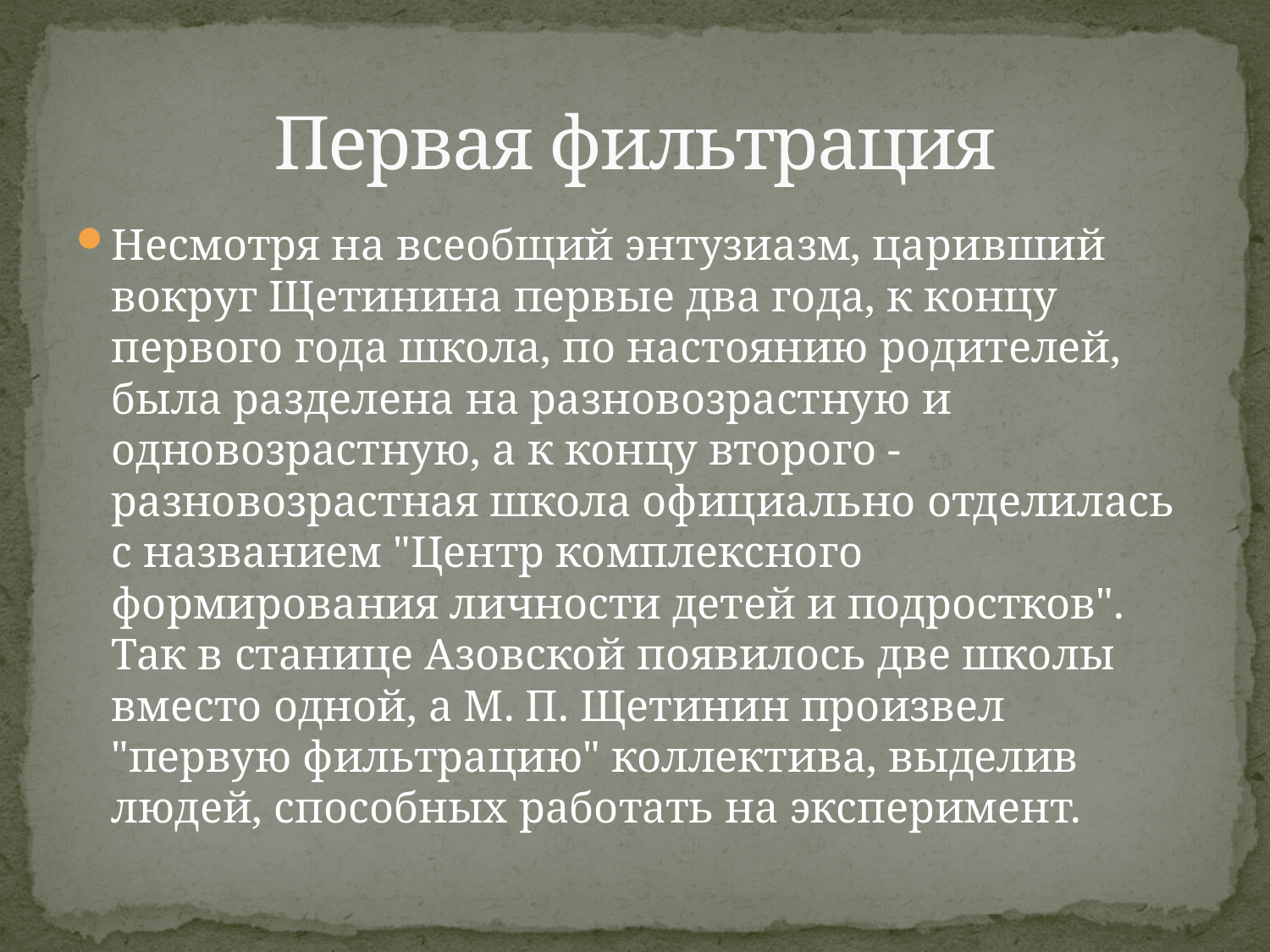

# Первая фильтрация
Несмотря на всеобщий энтузиазм, царивший вокруг Щетинина первые два года, к концу первого года школа, по настоянию родителей, была разделена на разновозрастную и одновозрастную, а к концу второго - разновозрастная школа официально отделилась с названием "Центр комплексного формирования личности детей и подростков". Так в станице Азовской появилось две школы вместо одной, а М. П. Щетинин произвел "первую фильтрацию" коллектива, выделив людей, способных работать на эксперимент.